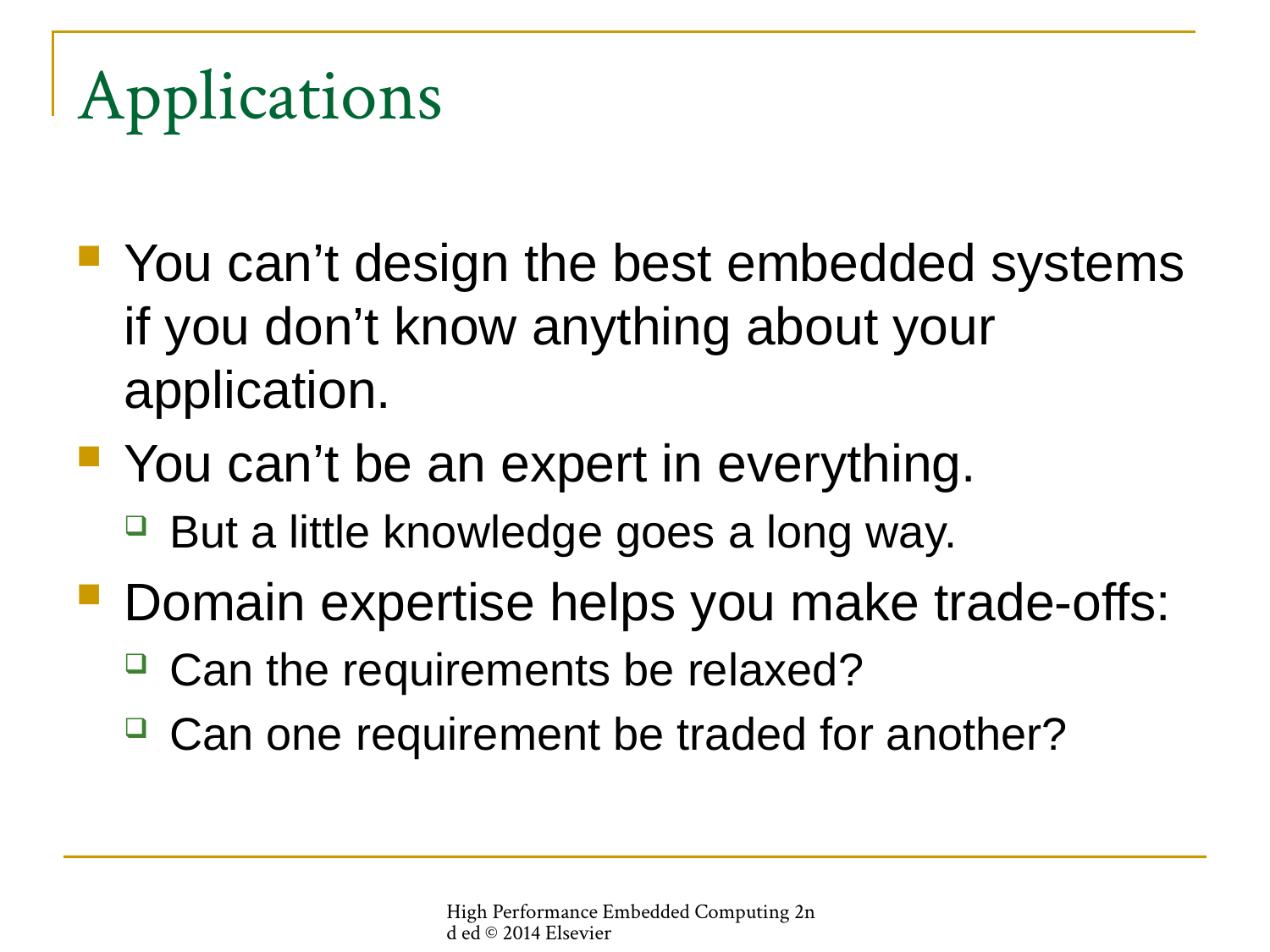

# Applications
You can’t design the best embedded systems if you don’t know anything about your application.
You can’t be an expert in everything.
But a little knowledge goes a long way.
Domain expertise helps you make trade-offs:
Can the requirements be relaxed?
Can one requirement be traded for another?
High Performance Embedded Computing 2nd ed © 2014 Elsevier